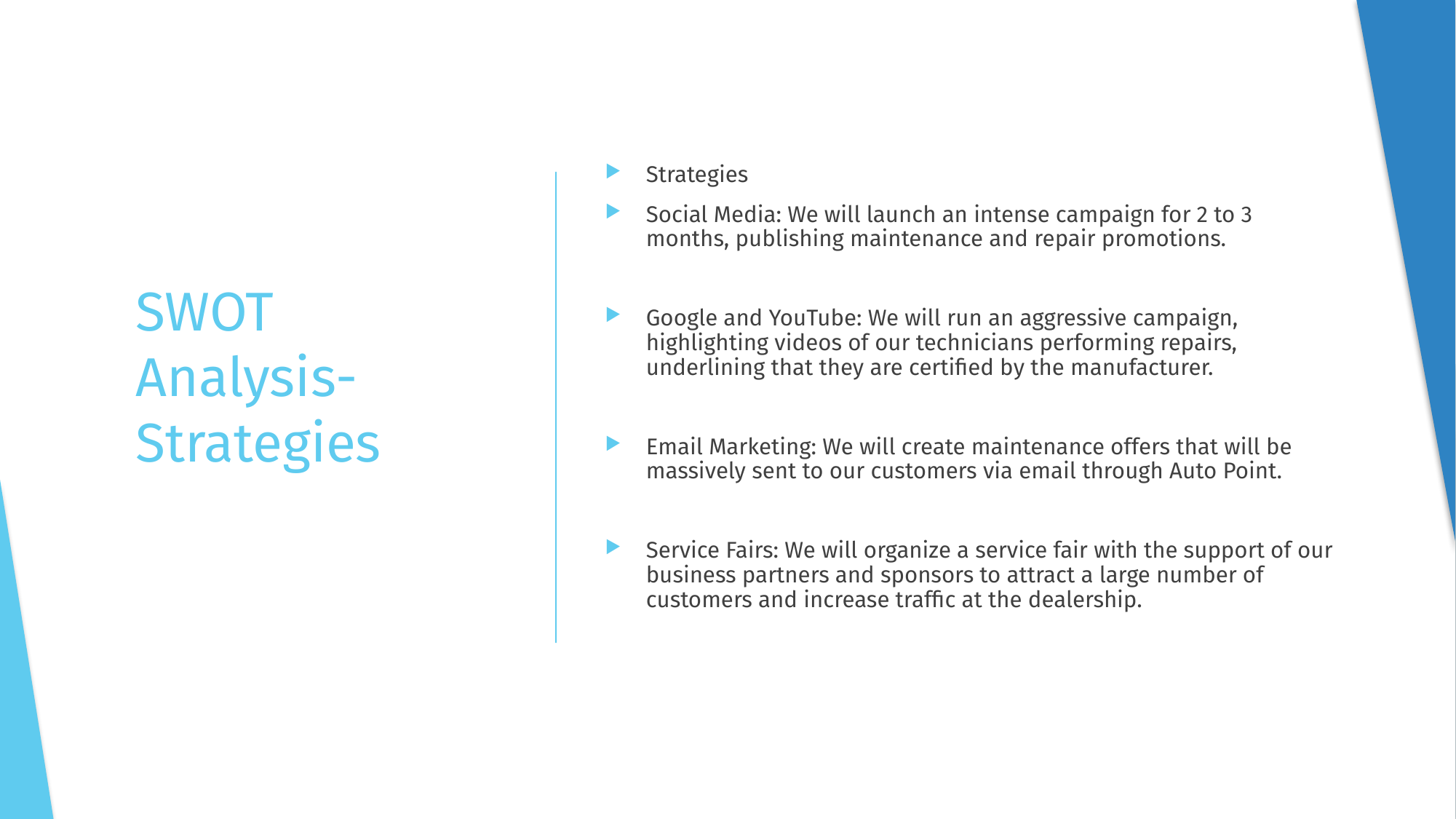

Strategies
Social Media: We will launch an intense campaign for 2 to 3 months, publishing maintenance and repair promotions.

Google and YouTube: We will run an aggressive campaign, highlighting videos of our technicians performing repairs, underlining that they are certified by the manufacturer.

Email Marketing: We will create maintenance offers that will be massively sent to our customers via email through Auto Point.

Service Fairs: We will organize a service fair with the support of our business partners and sponsors to attract a large number of customers and increase traffic at the dealership.

# SWOT Analysis-Strategies